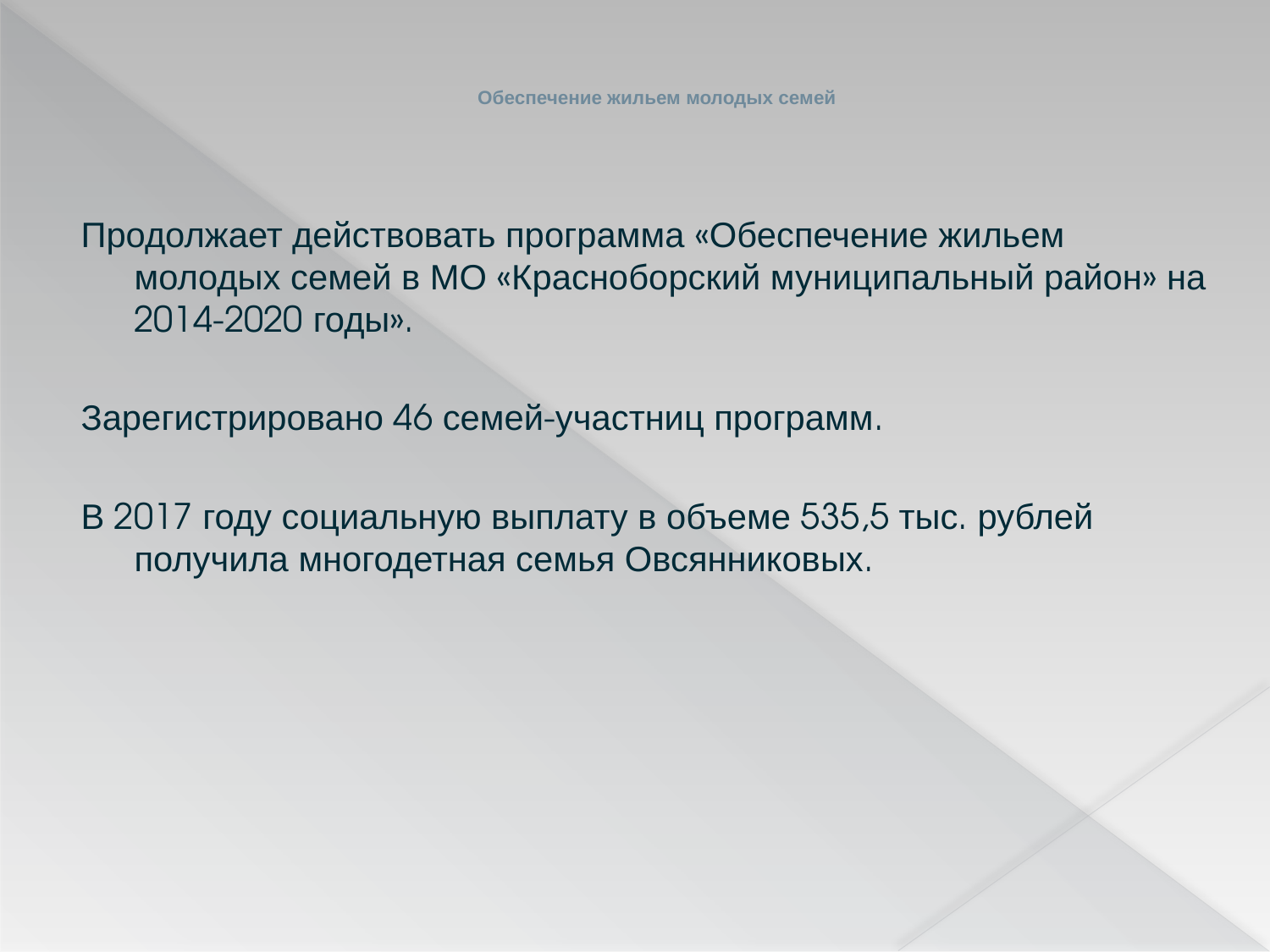

# Обеспечение жильем молодых семей

Продолжает действовать программа «Обеспечение жильем молодых семей в МО «Красноборский муниципальный район» на 2014-2020 годы».

Зарегистрировано 46 семей-участниц программ.

В 2017 году социальную выплату в объеме 535,5 тыс. рублей получила многодетная семья Овсянниковых.